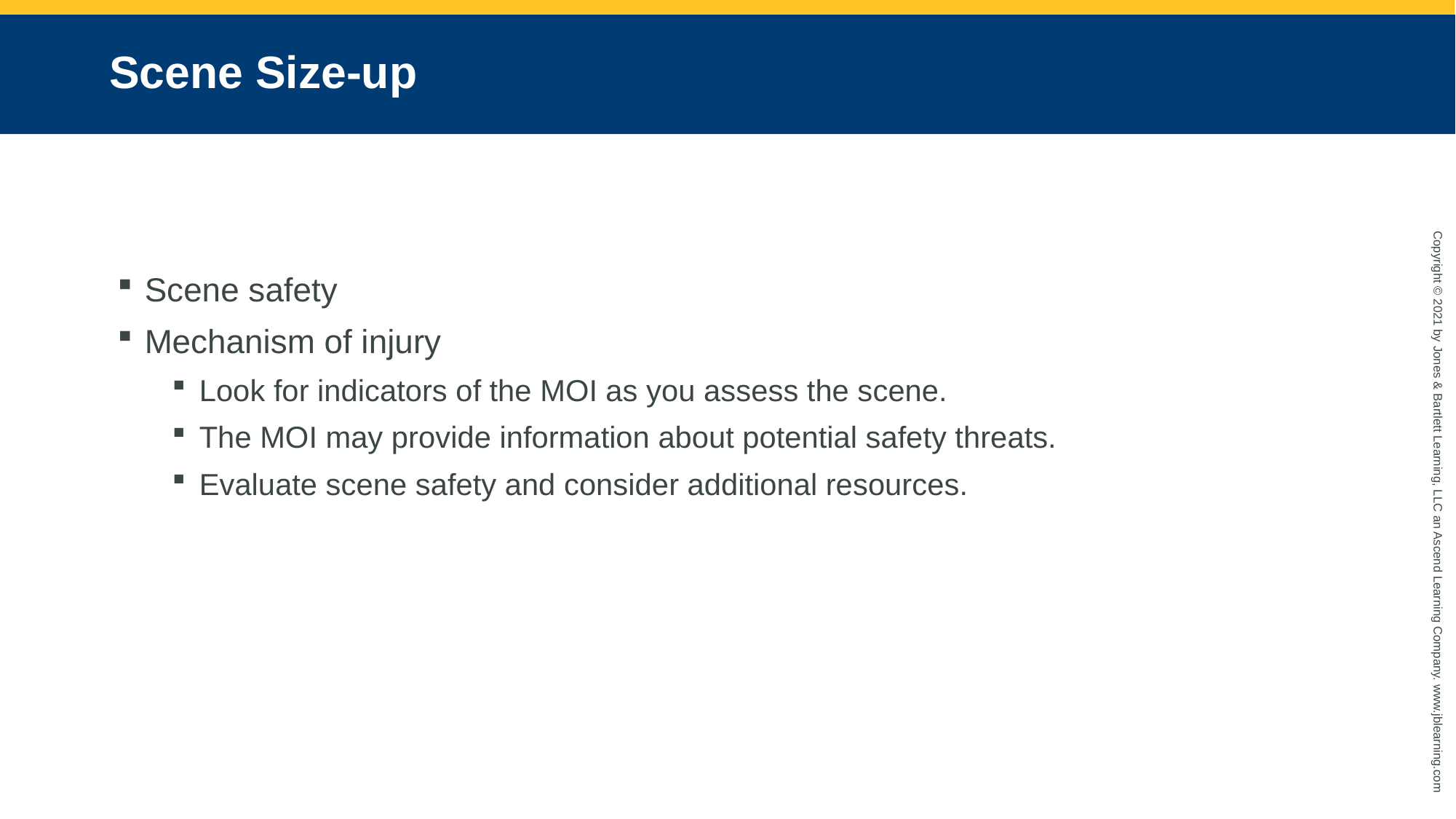

# Scene Size-up
Scene safety
Mechanism of injury
Look for indicators of the MOI as you assess the scene.
The MOI may provide information about potential safety threats.
Evaluate scene safety and consider additional resources.